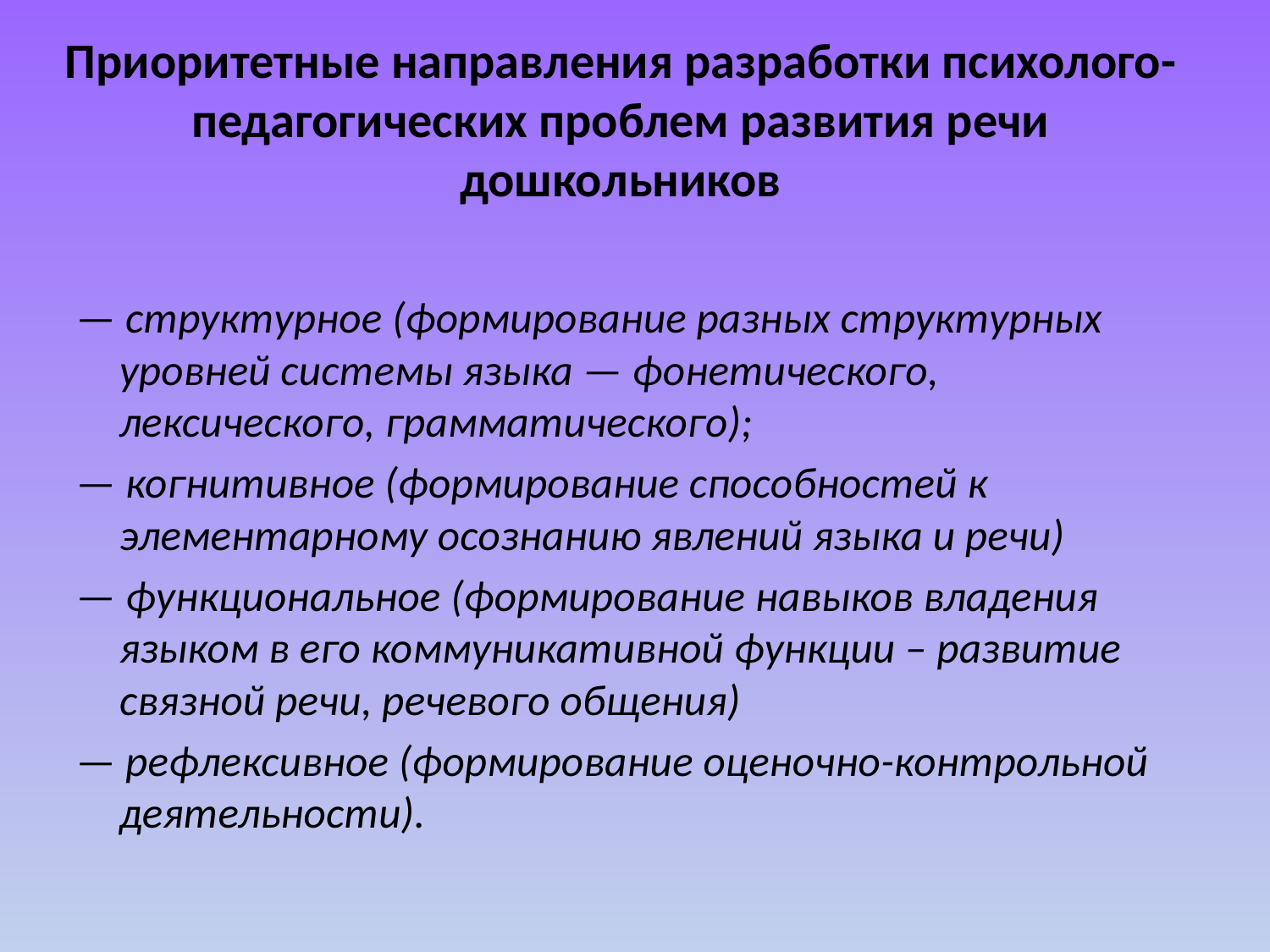

# Приоритетные направления разработки психолого-педагогических проблем развития речи дошкольников

— структурное (формирование разных структурных уровней системы языка — фонетического, лексического, грамматического);
— когнитивное (формирование способностей к элементарному осознанию явлений языка и речи)
— функциональное (формирование навыков владения языком в его коммуникативной функции – развитие связной речи, речевого общения)
— рефлексивное (формирование оценочно-контрольной деятельности).